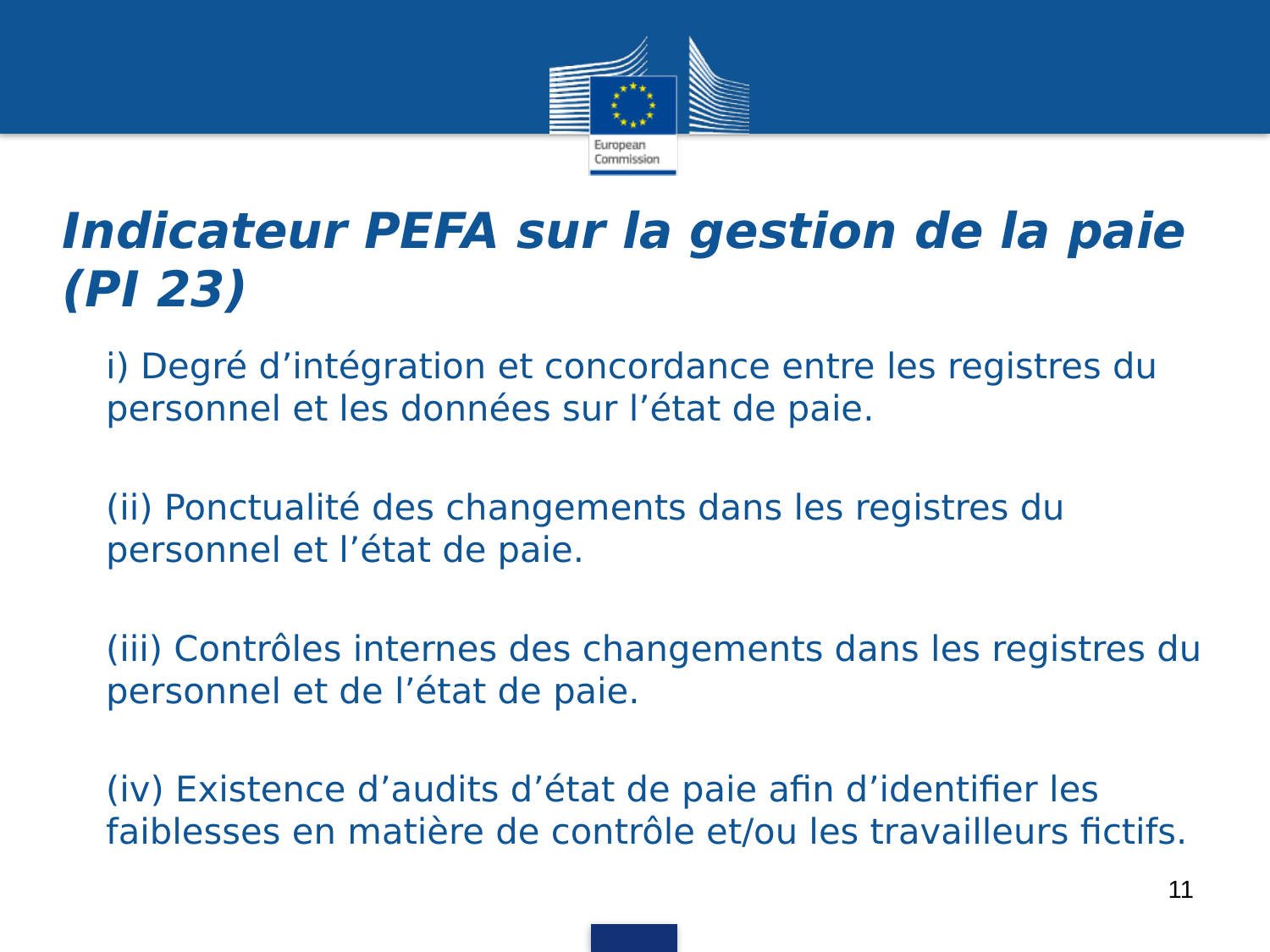

# Indicateur PEFA sur la gestion de la paie (PI 23)
i) Degré d’intégration et concordance entre les registres du personnel et les données sur l’état de paie.

(ii) Ponctualité des changements dans les registres du personnel et l’état de paie.

(iii) Contrôles internes des changements dans les registres du personnel et de l’état de paie.

(iv) Existence d’audits d’état de paie afin d’identifier les faiblesses en matière de contrôle et/ou les travailleurs fictifs.
11